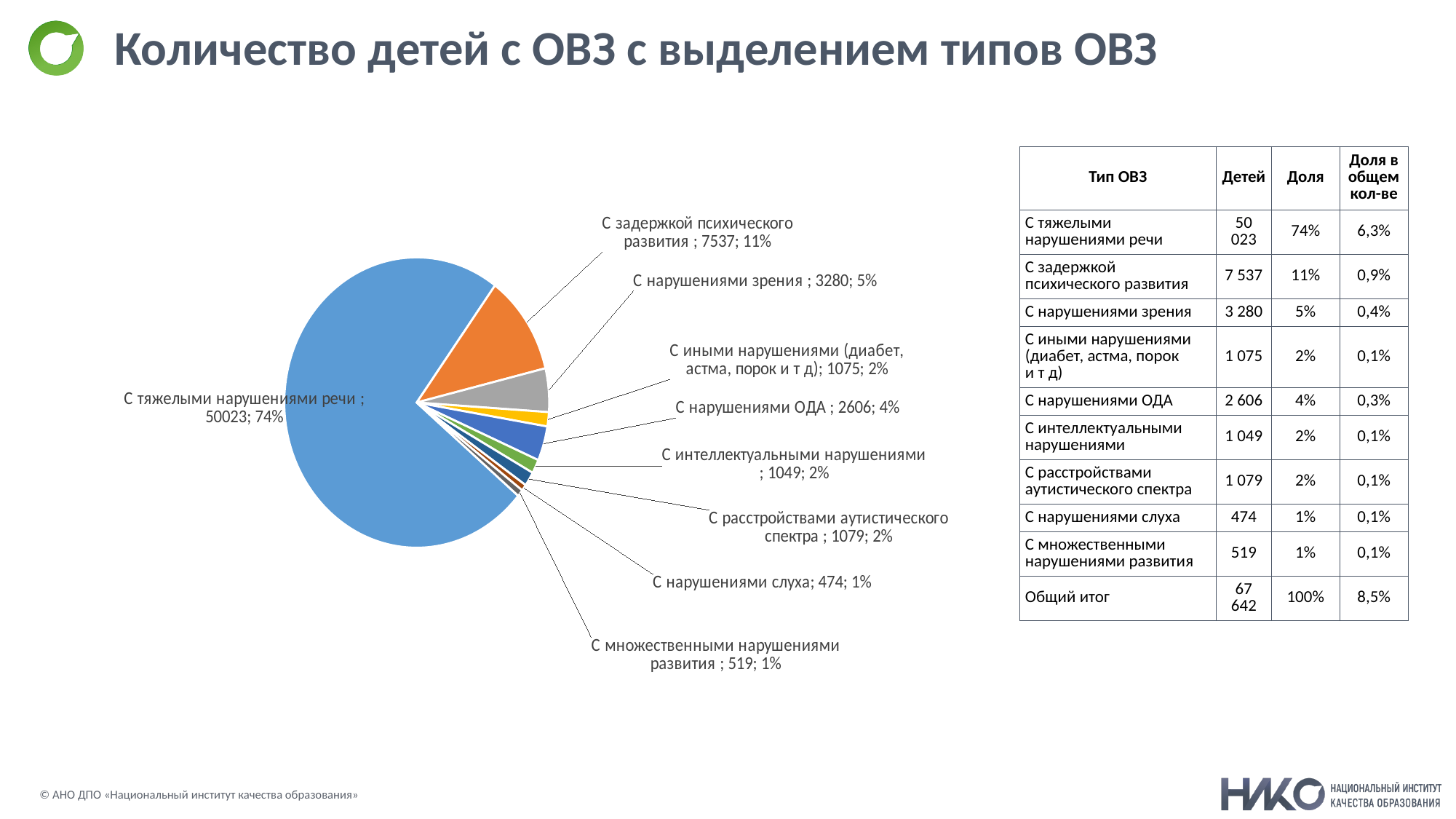

# Количество детей с ОВЗ с выделением типов ОВЗ

### Chart

| Category |  |
|---|---|
| С тяжелыми нарушениями речи  | 50023.0 |
| С задержкой психического развития  | 7537.0 |
| С нарушениями зрения  | 3280.0 |
| С иными нарушениями (диабет, астма, порок и т д) | 1075.0 |
| С нарушениями ОДА  | 2606.0 |
| С интеллектуальными нарушениями  | 1049.0 |
| С расстройствами аутистического спектра  | 1079.0 |
| С нарушениями слуха | 474.0 |
| С множественными нарушениями развития  | 519.0 |
| Тип ОВЗ | Детей | Доля | Доля в общем кол-ве |
| --- | --- | --- | --- |
| С тяжелыми нарушениями речи | 50 023 | 74% | 6,3% |
| С задержкой психического развития | 7 537 | 11% | 0,9% |
| С нарушениями зрения | 3 280 | 5% | 0,4% |
| С иными нарушениями (диабет, астма, порок и т д) | 1 075 | 2% | 0,1% |
| С нарушениями ОДА | 2 606 | 4% | 0,3% |
| С интеллектуальными нарушениями | 1 049 | 2% | 0,1% |
| С расстройствами аутистического спектра | 1 079 | 2% | 0,1% |
| С нарушениями слуха | 474 | 1% | 0,1% |
| С множественными нарушениями развития | 519 | 1% | 0,1% |
| Общий итог | 67 642 | 100% | 8,5% |